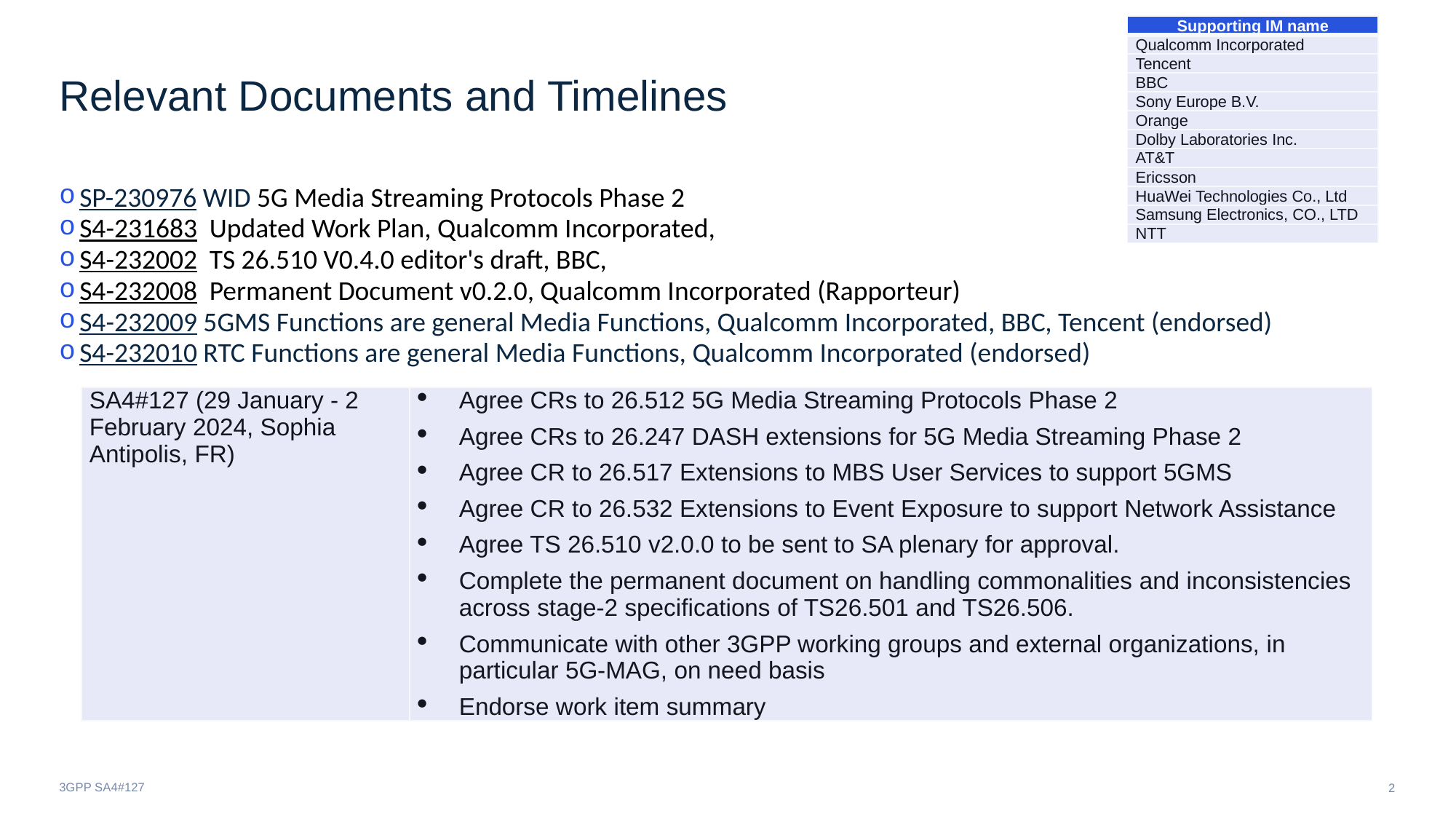

| Supporting IM name |
| --- |
| Qualcomm Incorporated |
| Tencent |
| BBC |
| Sony Europe B.V. |
| Orange |
| Dolby Laboratories Inc. |
| AT&T |
| Ericsson |
| HuaWei Technologies Co., Ltd |
| Samsung Electronics, CO., LTD |
| NTT |
# Relevant Documents and Timelines

SP-230976 WID 5G Media Streaming Protocols Phase 2
S4-231683  Updated Work Plan, Qualcomm Incorporated,
S4-232002  TS 26.510 V0.4.0 editor's draft, BBC,
S4-232008  Permanent Document v0.2.0, Qualcomm Incorporated (Rapporteur)
S4-232009 5GMS Functions are general Media Functions, Qualcomm Incorporated, BBC, Tencent (endorsed)
S4-232010 RTC Functions are general Media Functions, Qualcomm Incorporated (endorsed)

| SA4#127 (29 January - 2 February 2024, Sophia Antipolis, FR) | Agree CRs to 26.512 5G Media Streaming Protocols Phase 2 Agree CRs to 26.247 DASH extensions for 5G Media Streaming Phase 2 Agree CR to 26.517 Extensions to MBS User Services to support 5GMS Agree CR to 26.532 Extensions to Event Exposure to support Network Assistance Agree TS 26.510 v2.0.0 to be sent to SA plenary for approval. Complete the permanent document on handling commonalities and inconsistencies across stage-2 specifications of TS26.501 and TS26.506. Communicate with other 3GPP working groups and external organizations, in particular 5G-MAG, on need basis Endorse work item summary |
| --- | --- |

3GPP SA4#127